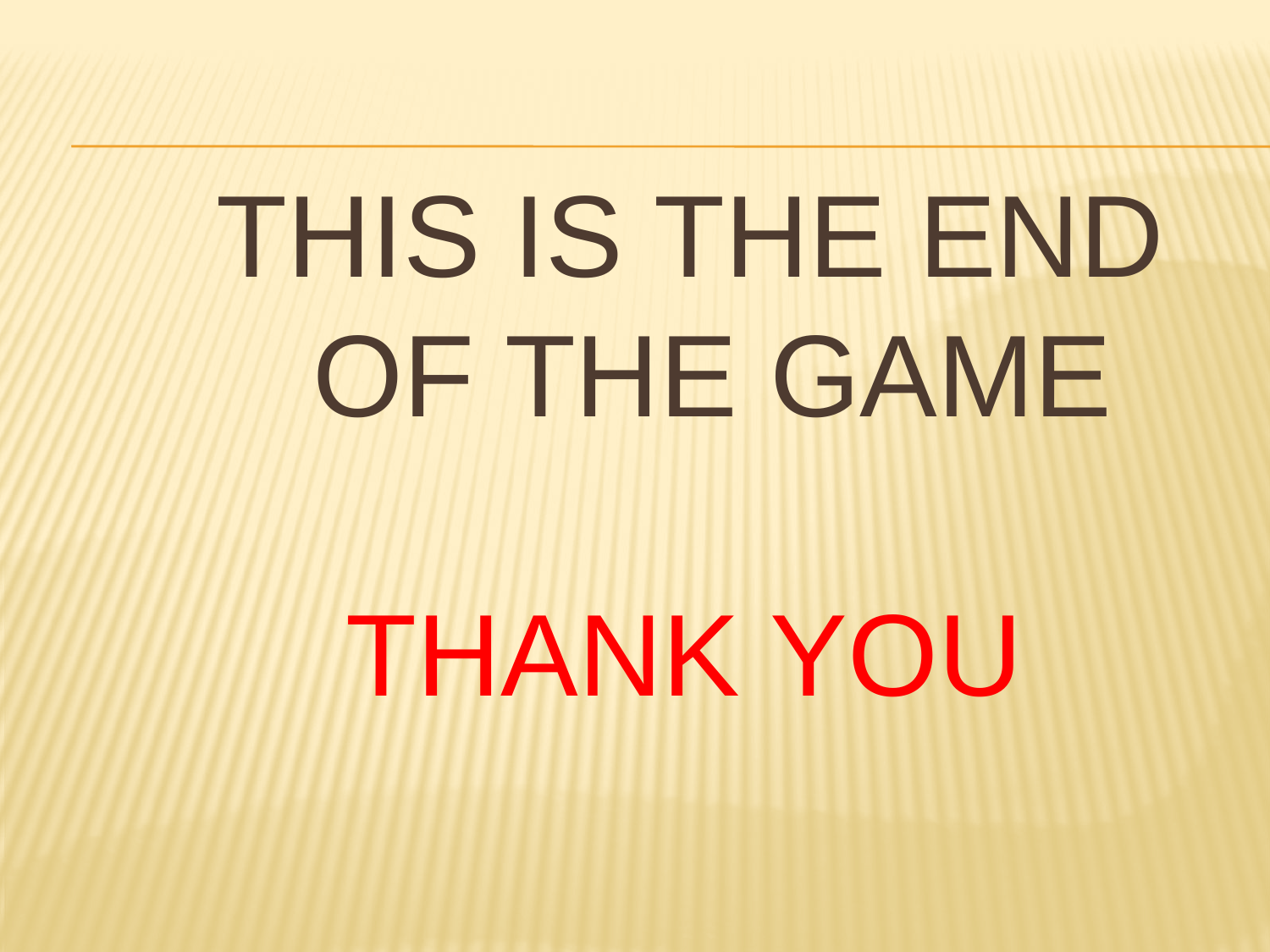

# This is the end of the game thank you